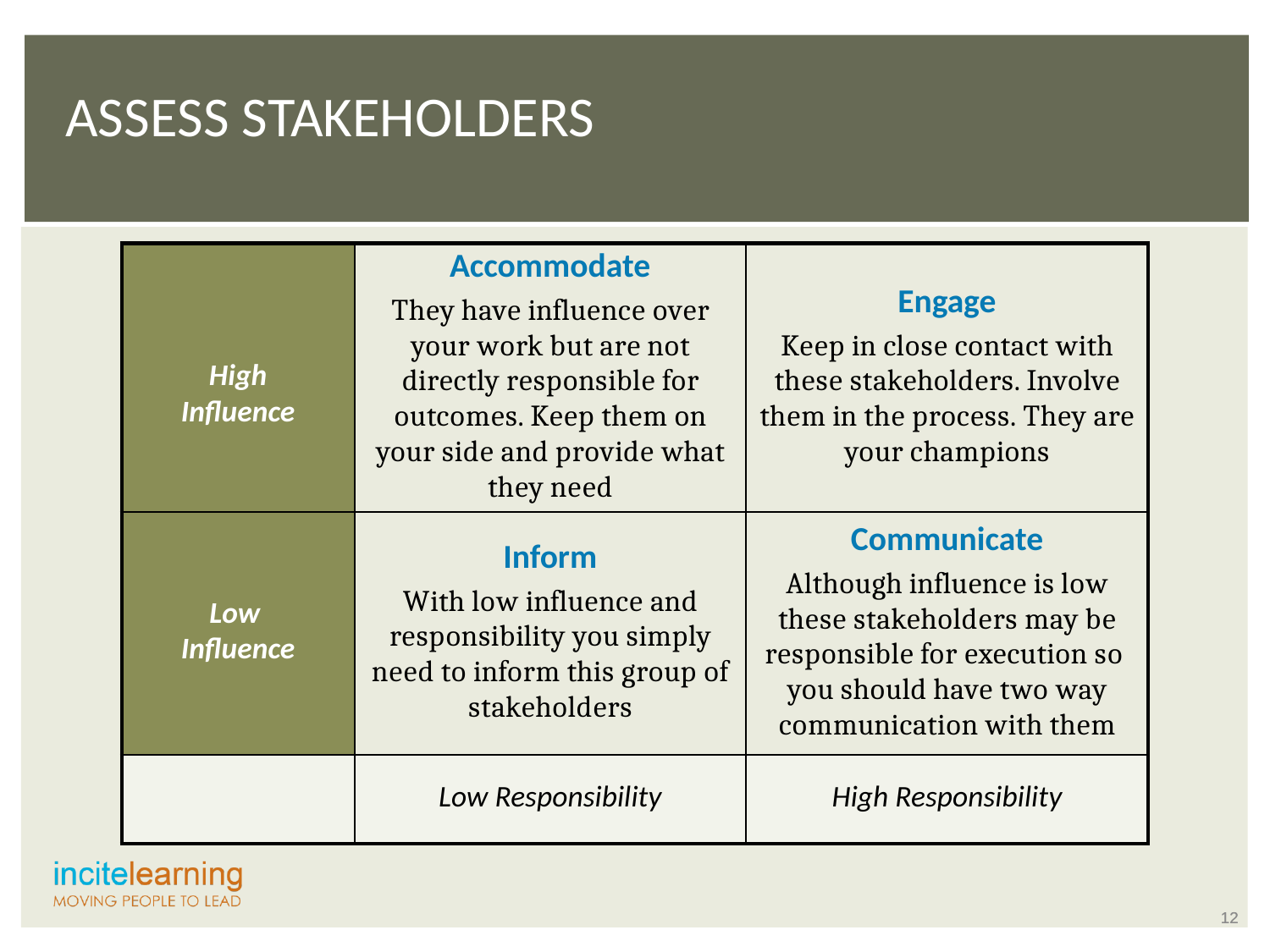

# Assess stakeholders
| High Influence | Accommodate They have influence over your work but are not directly responsible for outcomes. Keep them on your side and provide what they need | Engage Keep in close contact with these stakeholders. Involve them in the process. They are your champions |
| --- | --- | --- |
| Low Influence | Inform With low influence and responsibility you simply need to inform this group of stakeholders | Communicate Although influence is low these stakeholders may be responsible for execution so you should have two way communication with them |
|  | Low Responsibility | High Responsibility |